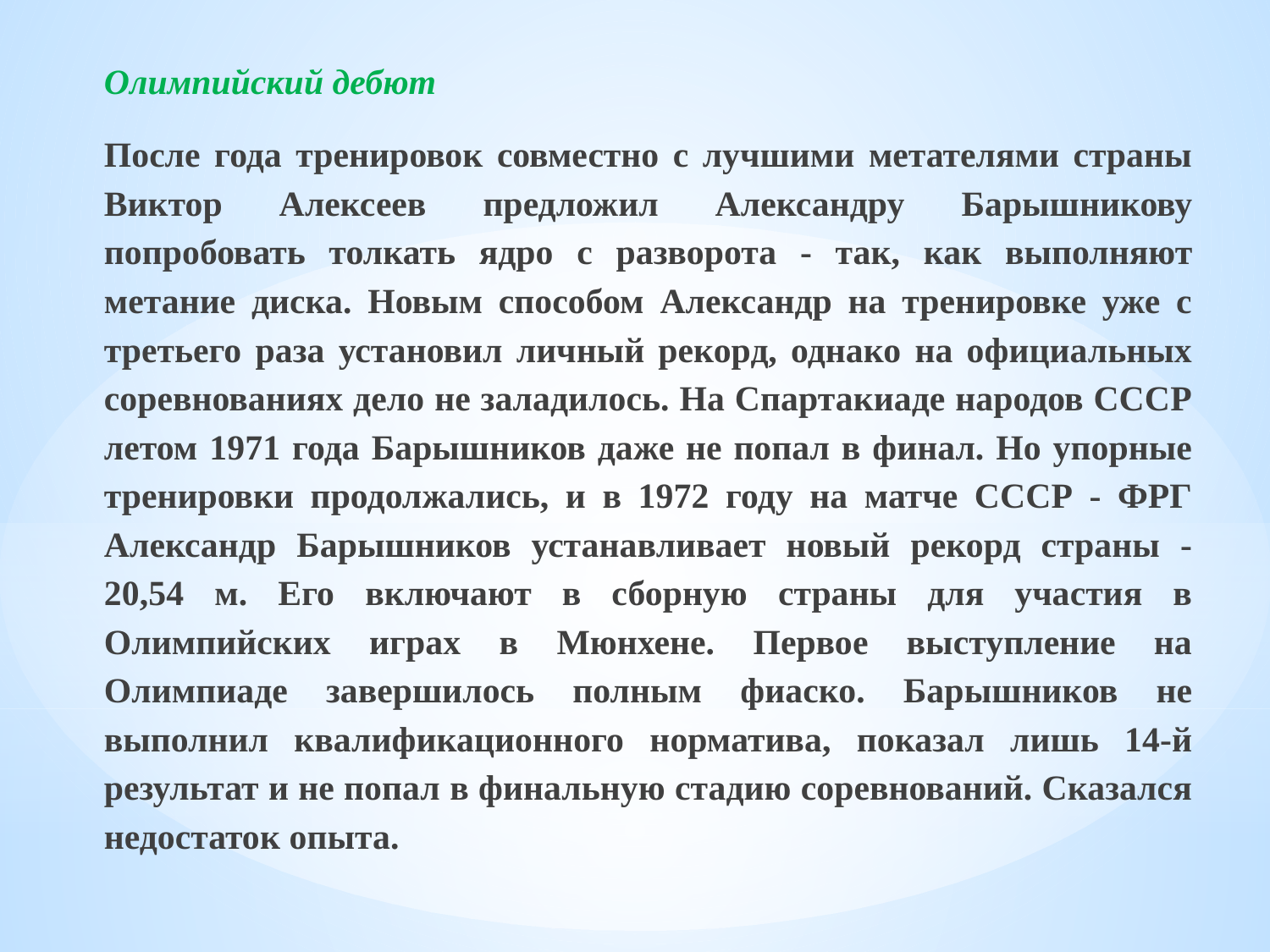

Олимпийский дебют
После года тренировок совместно с лучшими метателями страны Виктор Алексеев предложил Александру Барышникову попробовать толкать ядро с разворота - так, как выполняют метание диска. Новым способом Александр на тренировке уже с третьего раза установил личный рекорд, однако на официальных соревнованиях дело не заладилось. На Спартакиаде народов СССР летом 1971 года Барышников даже не попал в финал. Но упорные тренировки продолжались, и в 1972 году на матче СССР - ФРГ Александр Барышников устанавливает новый рекорд страны - 20,54 м. Его включают в сборную страны для участия в Олимпийских играх в Мюнхене. Первое выступление на Олимпиаде завершилось полным фиаско. Барышников не выполнил квалификационного норматива, показал лишь 14-й результат и не попал в финальную стадию соревнований. Сказался недостаток опыта.